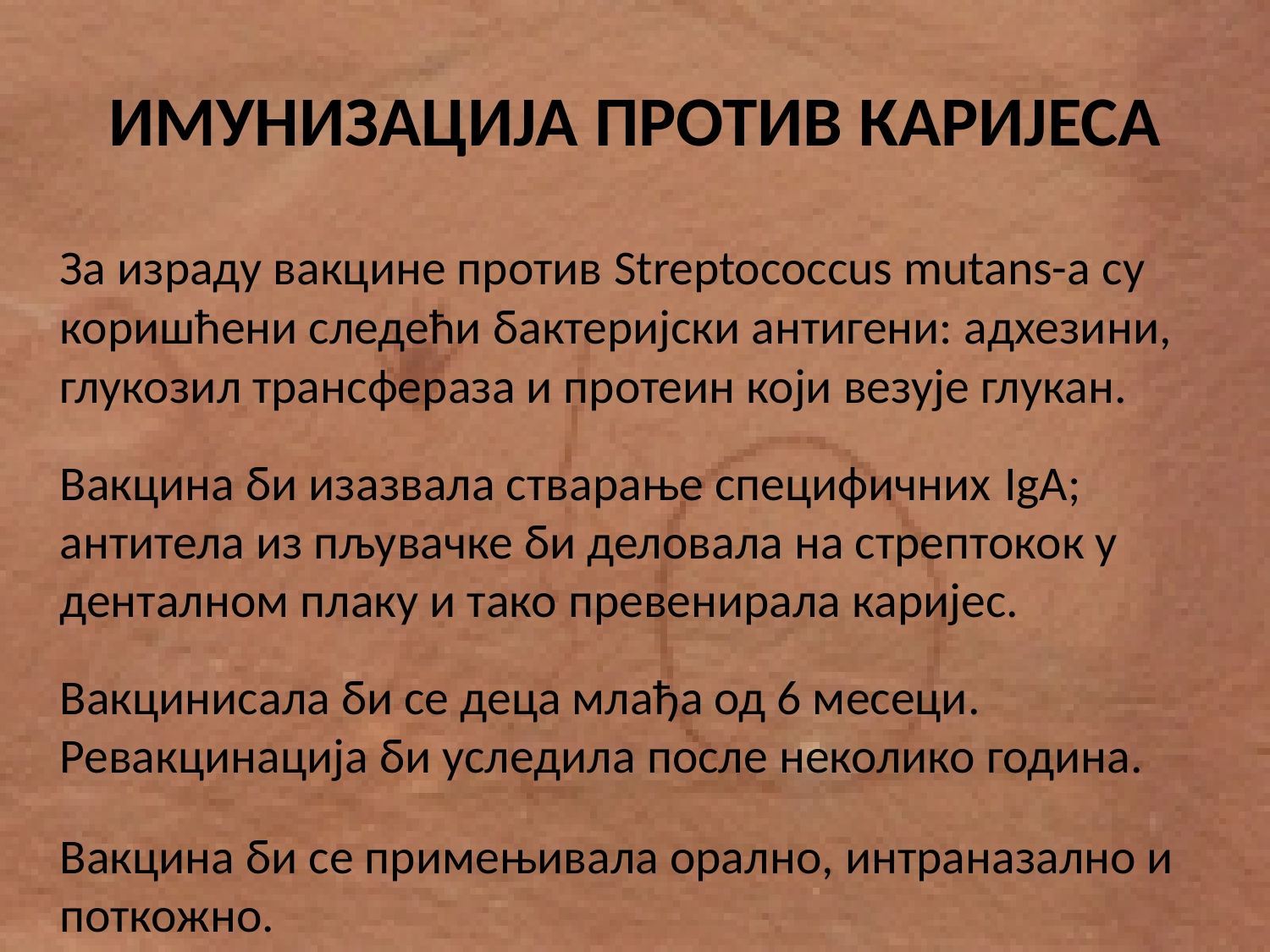

# ИМУНИЗАЦИЈА ПРОТИВ КАРИЈЕСА
		За израду вакцине против Streptococcus mutans-a су коришћени следећи бактеријски антигени: адхезини, глукозил трансфераза и протеин који везује глукан.

		Вакцина би изазвала стварање специфичних IgA; антитела из пљувачке би деловала на стрептокок у денталном плаку и тако превенирала каријес.

		Вакцинисала би се деца млађа од 6 месеци. Ревакцинација би уследила после неколико година.

		Вакцина би се примењивала орално, интраназално и поткожно.